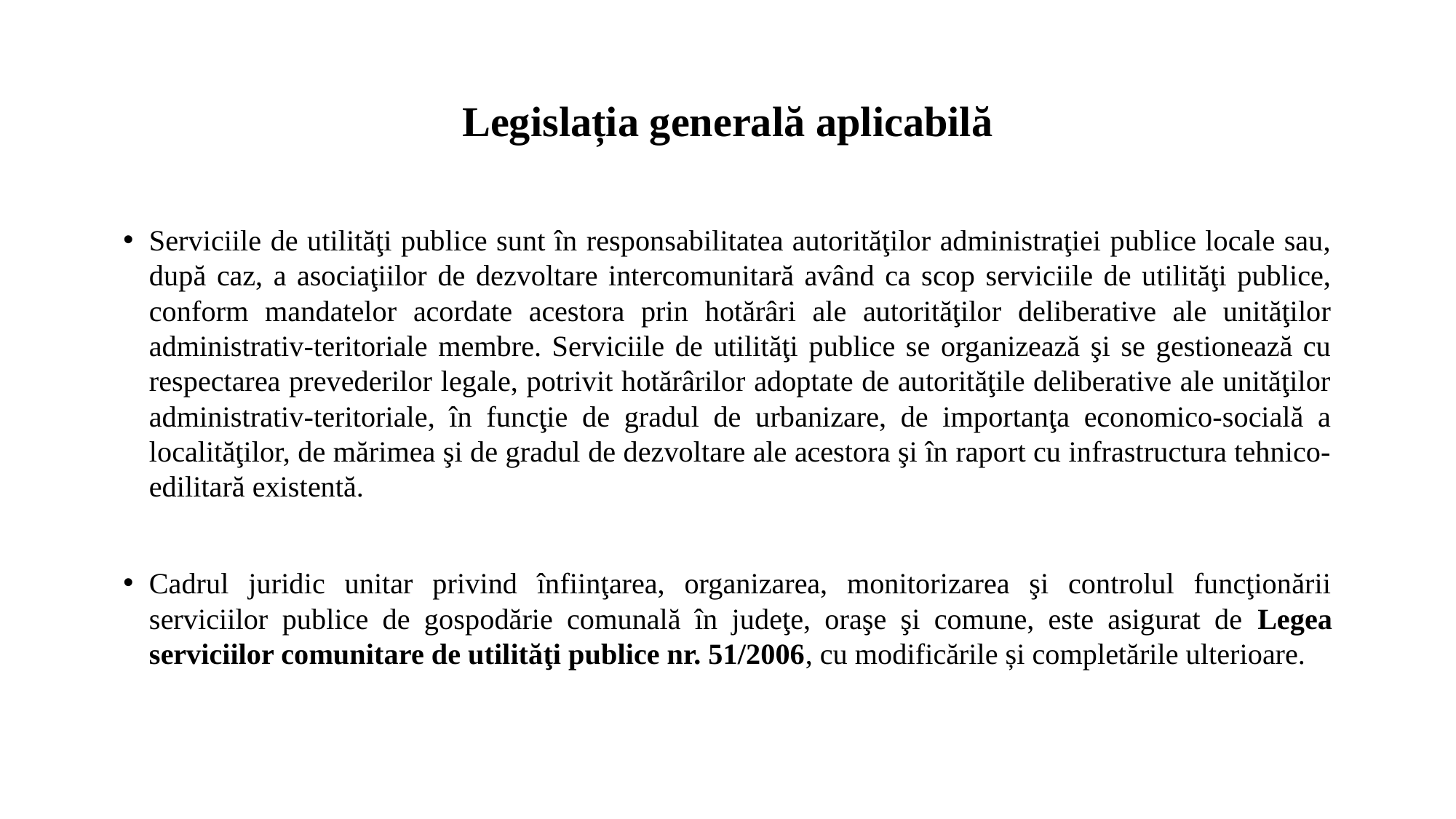

# Legislația generală aplicabilă
Serviciile de utilităţi publice sunt în responsabilitatea autorităţilor administraţiei publice locale sau, după caz, a asociaţiilor de dezvoltare intercomunitară având ca scop serviciile de utilităţi publice, conform mandatelor acordate acestora prin hotărâri ale autorităţilor deliberative ale unităţilor administrativ-teritoriale membre. Serviciile de utilităţi publice se organizează şi se gestionează cu respectarea prevederilor legale, potrivit hotărârilor adoptate de autorităţile deliberative ale unităţilor administrativ-teritoriale, în funcţie de gradul de urbanizare, de importanţa economico-socială a localităţilor, de mărimea şi de gradul de dezvoltare ale acestora şi în raport cu infrastructura tehnico-edilitară existentă.

Cadrul juridic unitar privind înfiinţarea, organizarea, monitorizarea şi controlul funcţionării serviciilor publice de gospodărie comunală în judeţe, oraşe şi comune, este asigurat de Legea serviciilor comunitare de utilităţi publice nr. 51/2006, cu modificările și completările ulterioare.